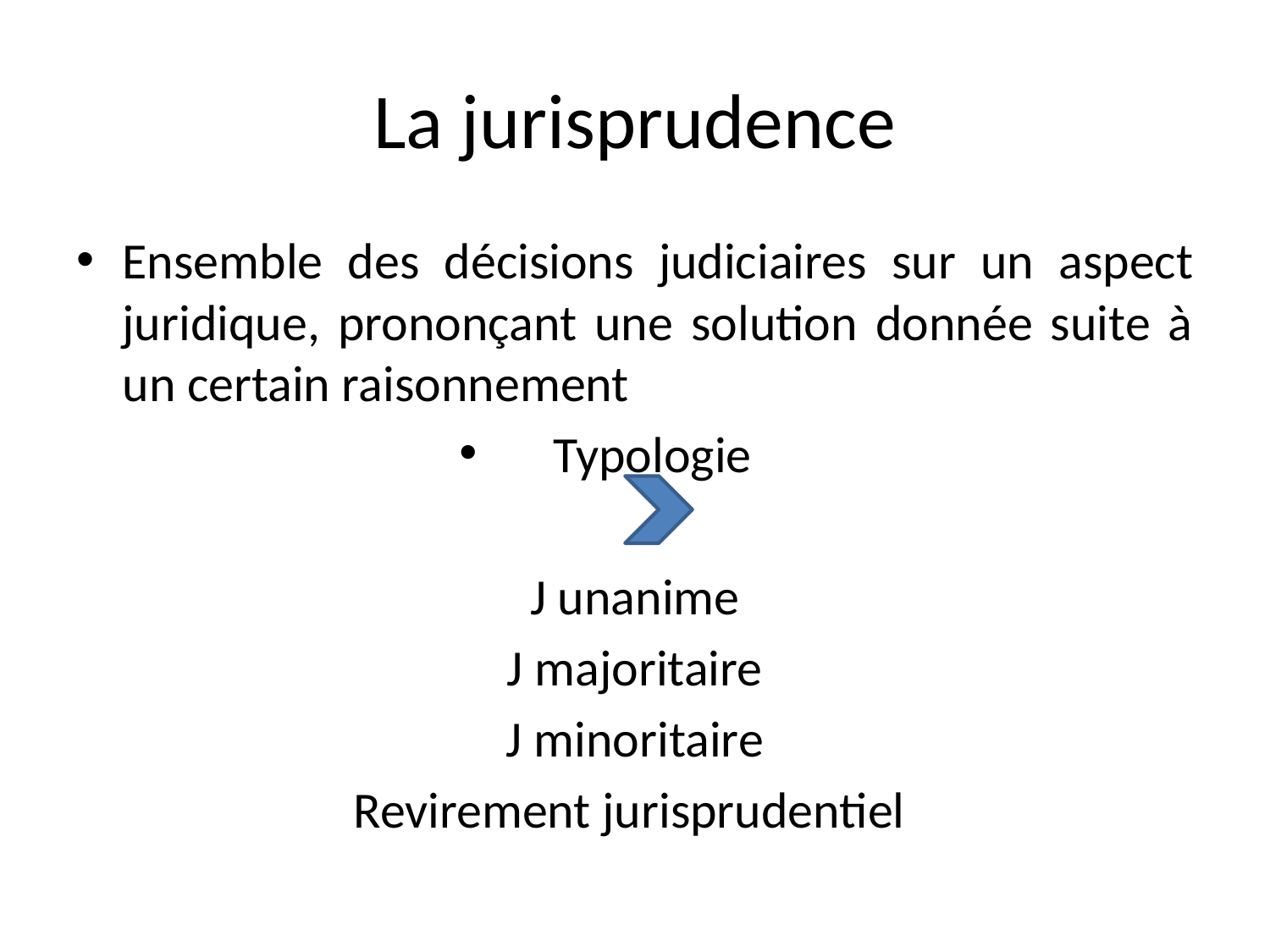

# La jurisprudence
Ensemble des décisions judiciaires sur un aspect juridique, prononçant une solution donnée suite à un certain raisonnement
Typologie

J unanime
J majoritaire
J minoritaire
Revirement jurisprudentiel